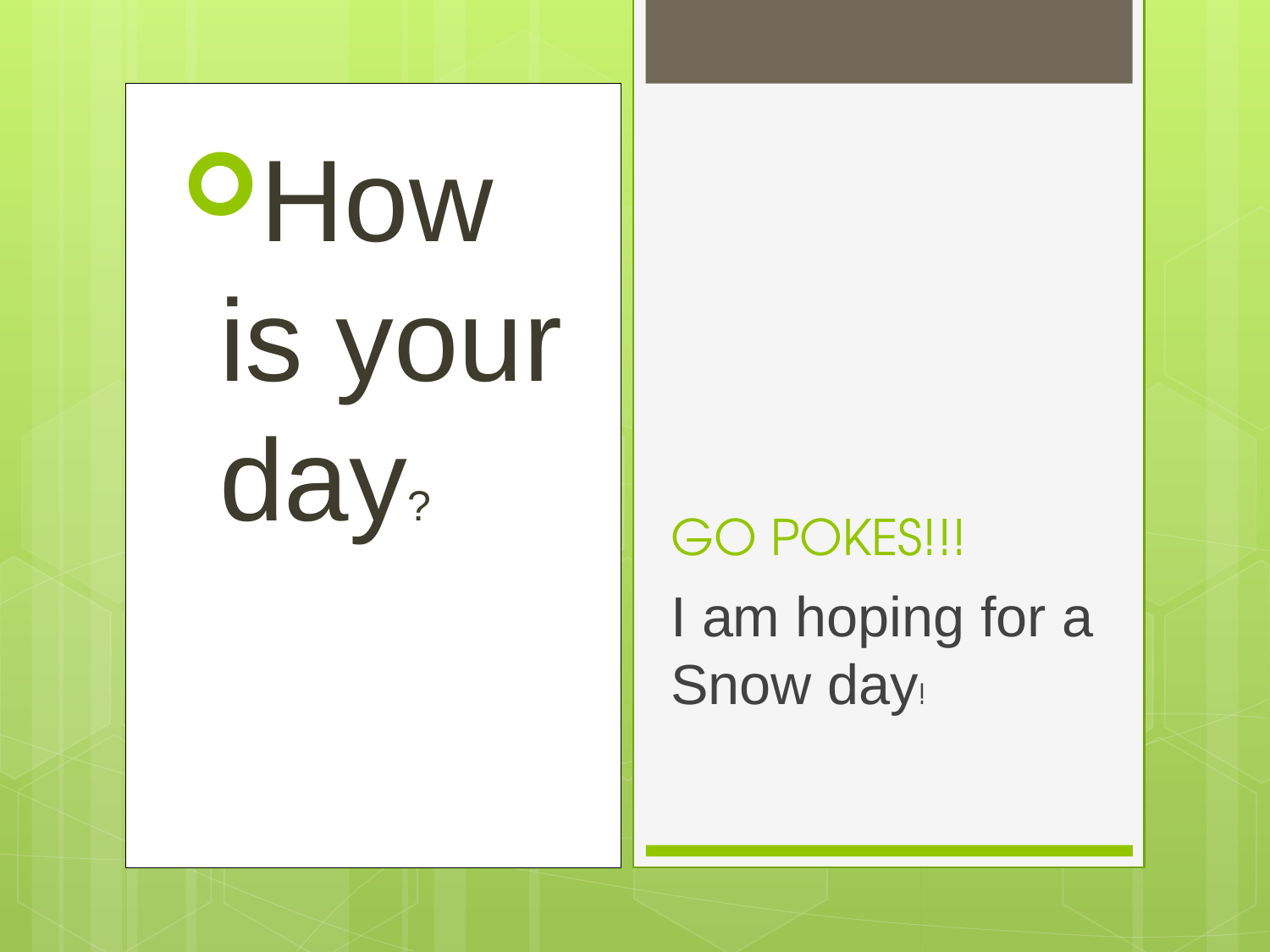

How is your day?
# GO POKES!!!
I am hoping for a Snow day!